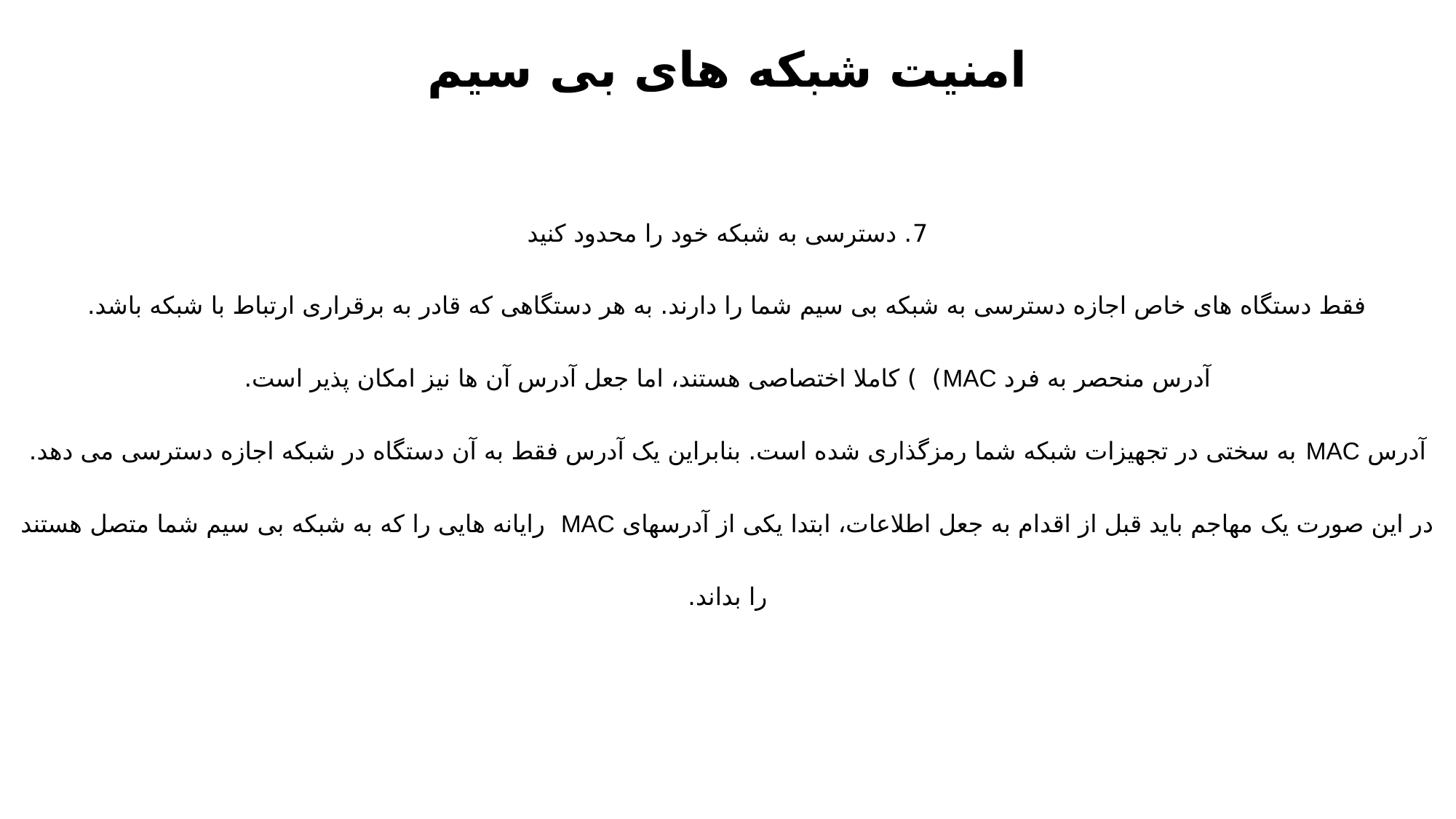

امنیت شبکه های بی سیم
7. دسترسی به شبکه خود را محدود کنید
فقط دستگاه های خاص اجازه دسترسی به شبکه بی سیم شما را دارند. به هر دستگاهی که قادر به برقراری ارتباط با شبکه باشد.
آدرس منحصر به فرد MAC)  ) کاملا اختصاصی هستند، اما جعل آدرس آن ها نیز امکان پذیر است.
آدرس MAC به سختی در تجهیزات شبکه شما رمزگذاری شده است. بنابراین یک آدرس فقط به آن دستگاه در شبکه اجازه دسترسی می دهد.
در این صورت یک مهاجم باید قبل از اقدام به جعل اطلاعات، ابتدا یكی از آدرسهای MAC  رایانه هایی را كه به شبكه بی سیم شما متصل هستند را بداند.